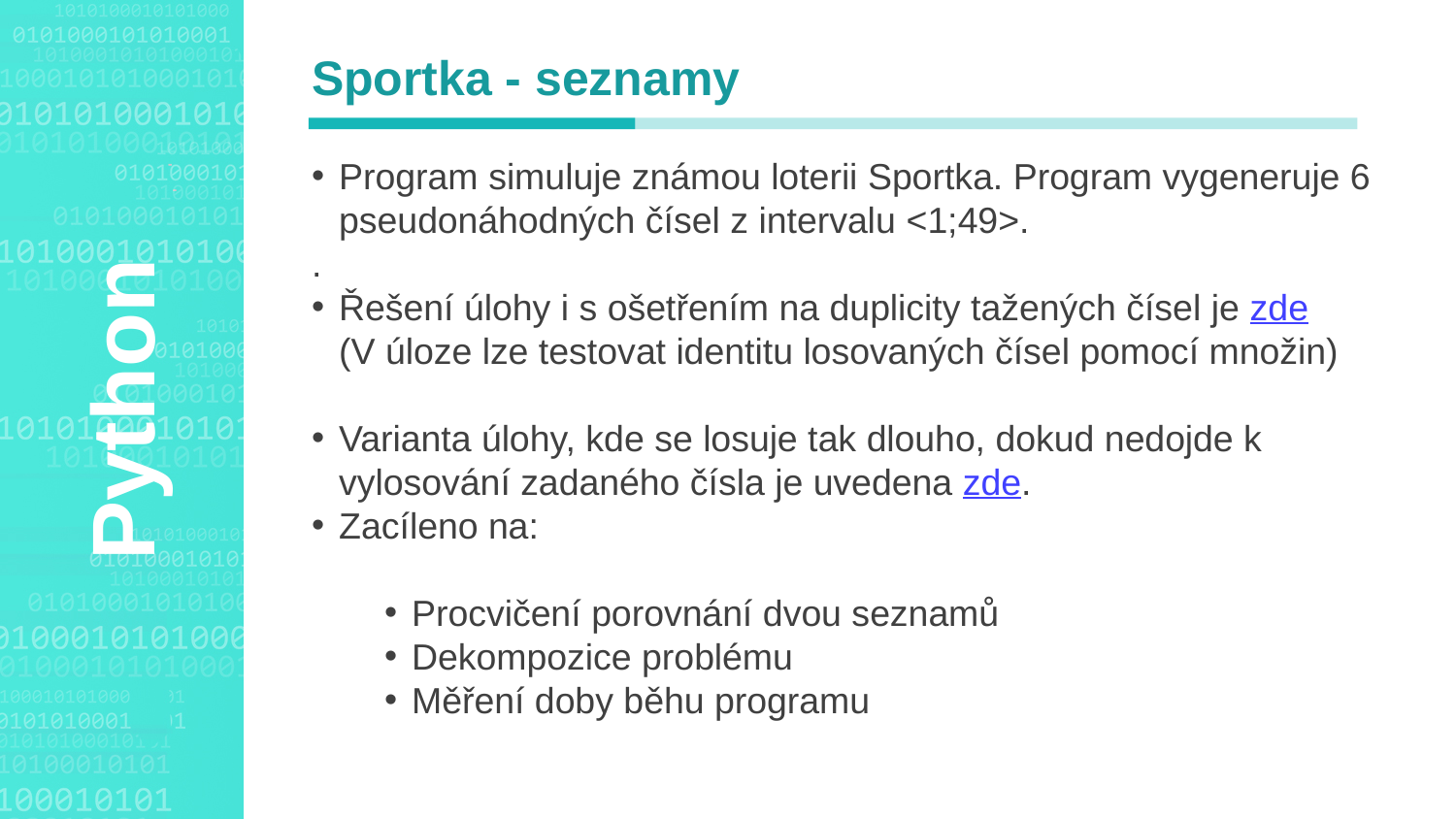

Sportka - seznamy
Program simuluje známou loterii Sportka. Program vygeneruje 6 pseudonáhodných čísel z intervalu <1;49>.
.
Řešení úlohy i s ošetřením na duplicity tažených čísel je zde
(V úloze lze testovat identitu losovaných čísel pomocí množin)

Varianta úlohy, kde se losuje tak dlouho, dokud nedojde k vylosování zadaného čísla je uvedena zde.
Zacíleno na:
Procvičení porovnání dvou seznamů
Dekompozice problému
Měření doby běhu programu

Agenda Style

Python